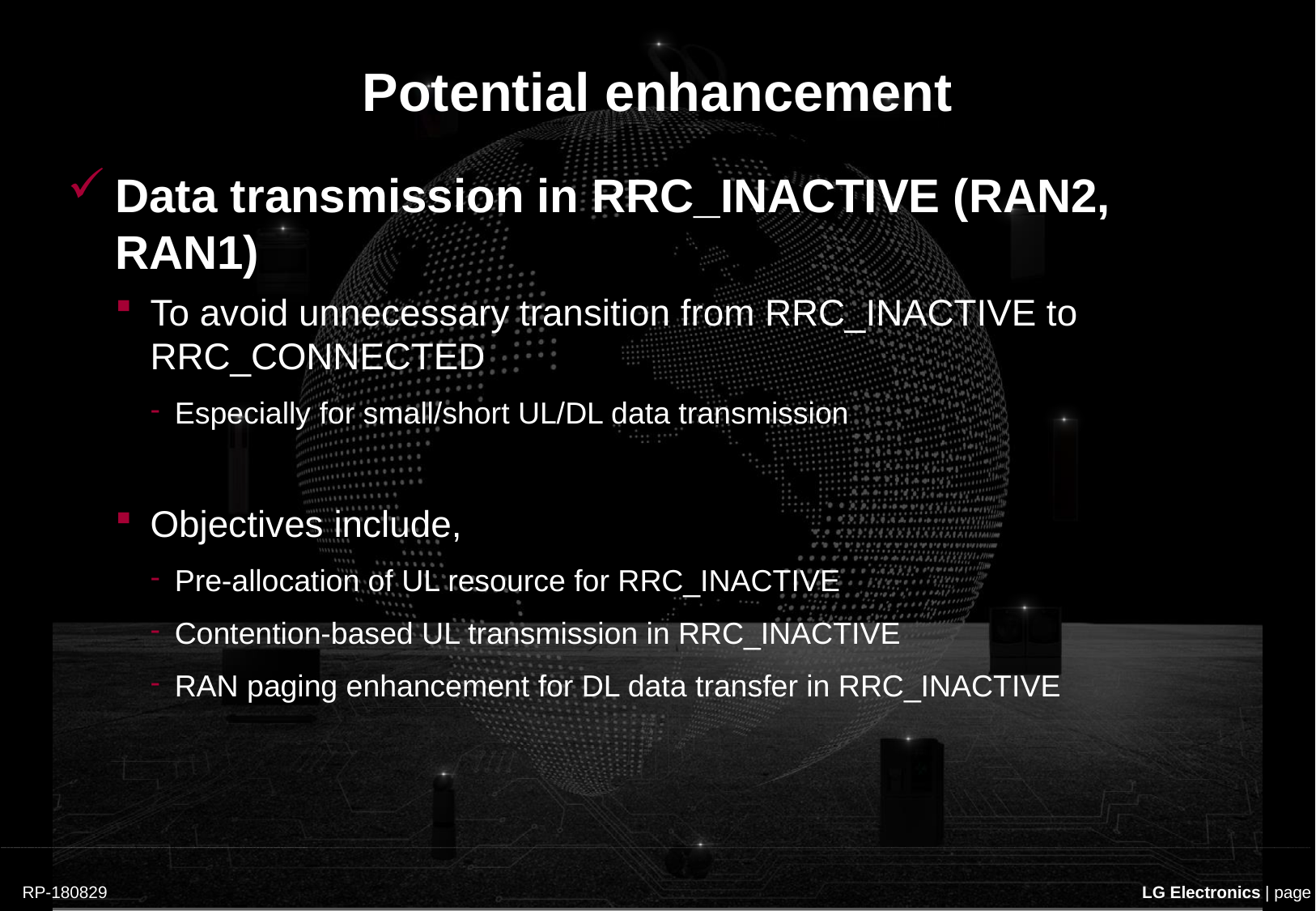

# Potential enhancement
Data transmission in RRC_INACTIVE (RAN2, RAN1)
To avoid unnecessary transition from RRC_INACTIVE to RRC_CONNECTED
Especially for small/short UL/DL data transmission

Objectives include,
Pre-allocation of UL resource for RRC_INACTIVE
Contention-based UL transmission in RRC_INACTIVE
RAN paging enhancement for DL data transfer in RRC_INACTIVE